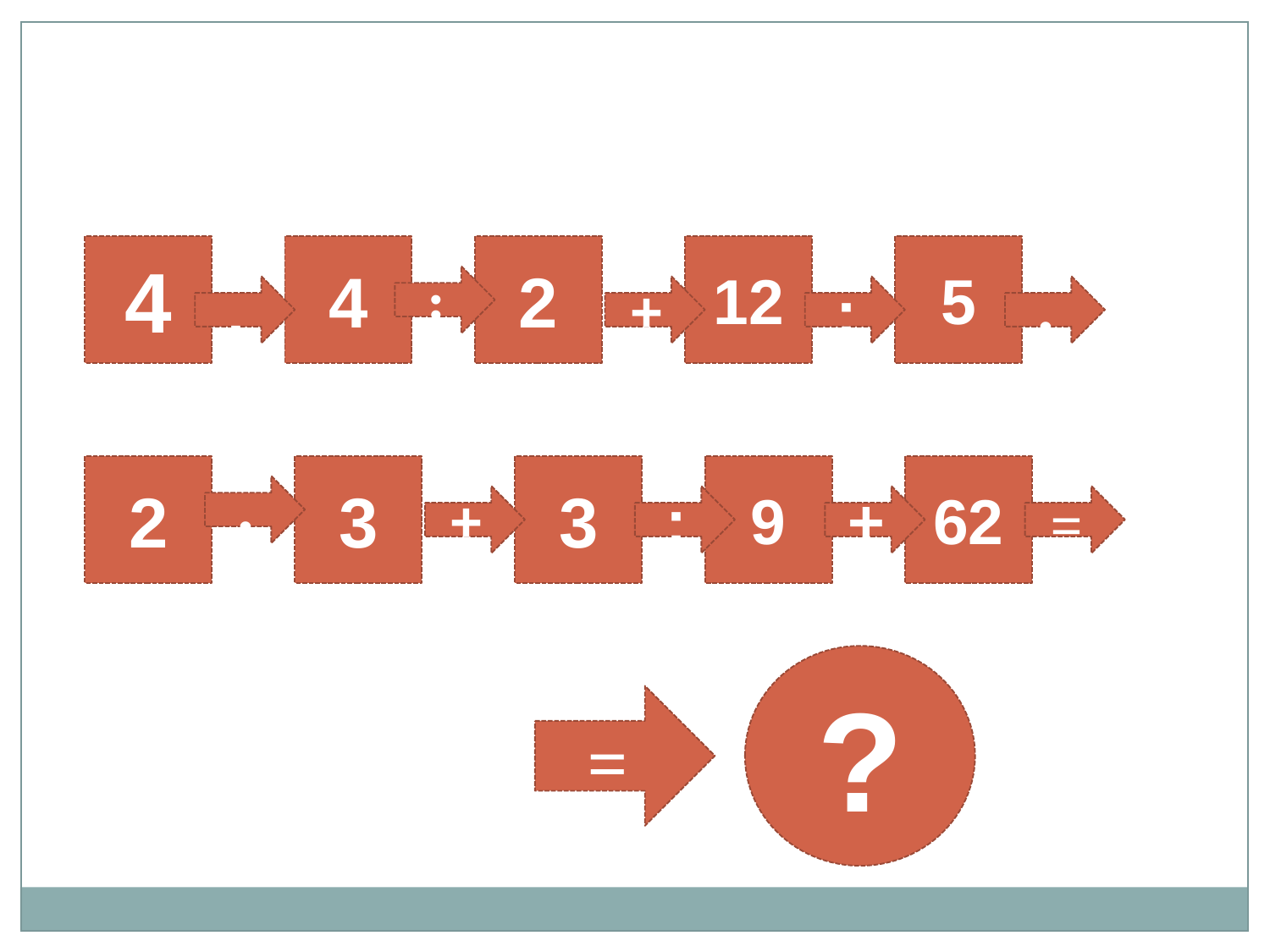

4
4
2
12
5
:
.
+
:
.
2
3
3
9
62
.
+
:
+
=
?
=